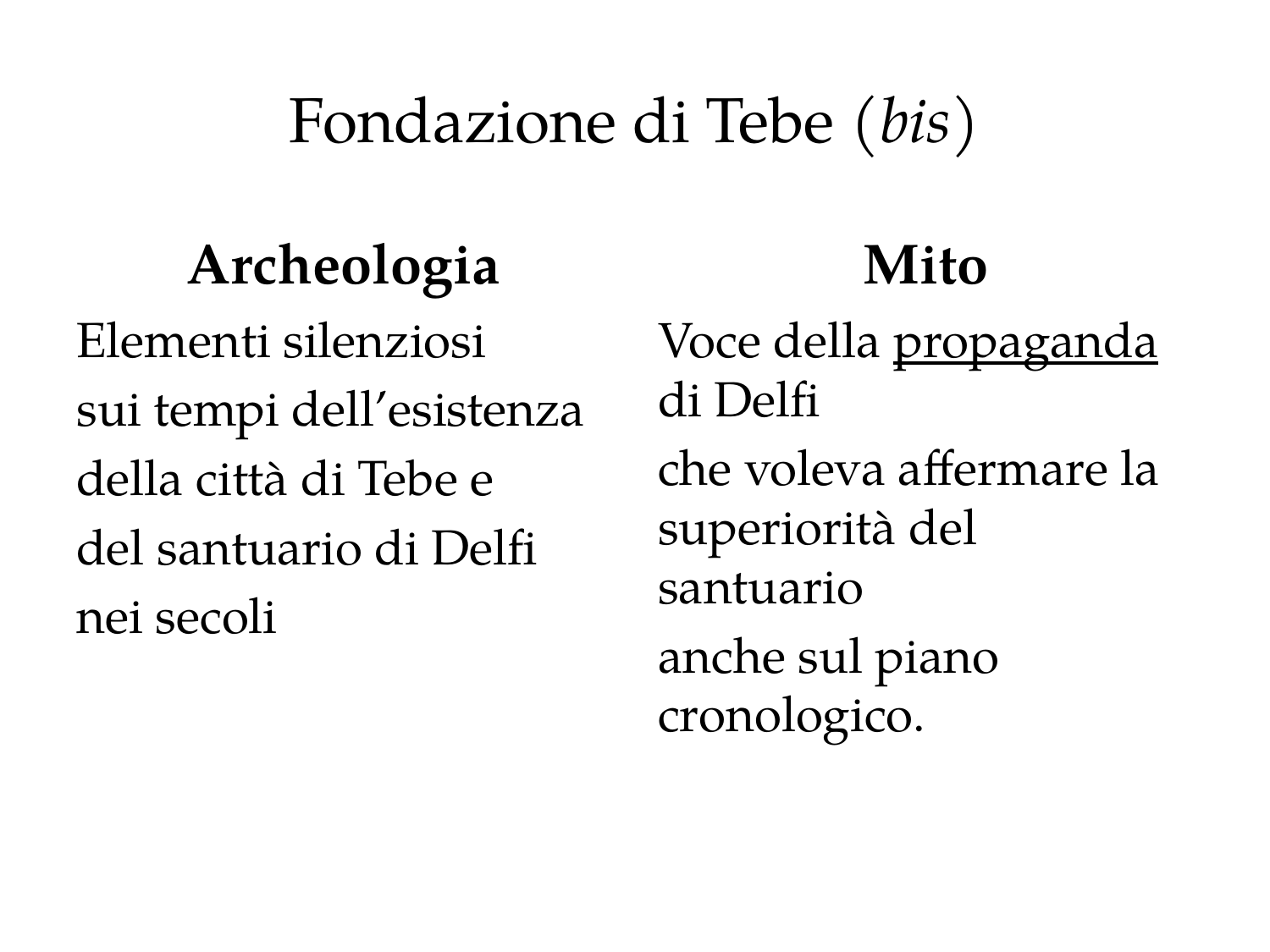

# Fondazione di Tebe (bis)
Archeologia
Mito
Elementi silenziosi
sui tempi dell’esistenza
della città di Tebe e
del santuario di Delfi
nei secoli
Voce della propaganda di Delfi
che voleva affermare la superiorità del santuario
anche sul piano cronologico.